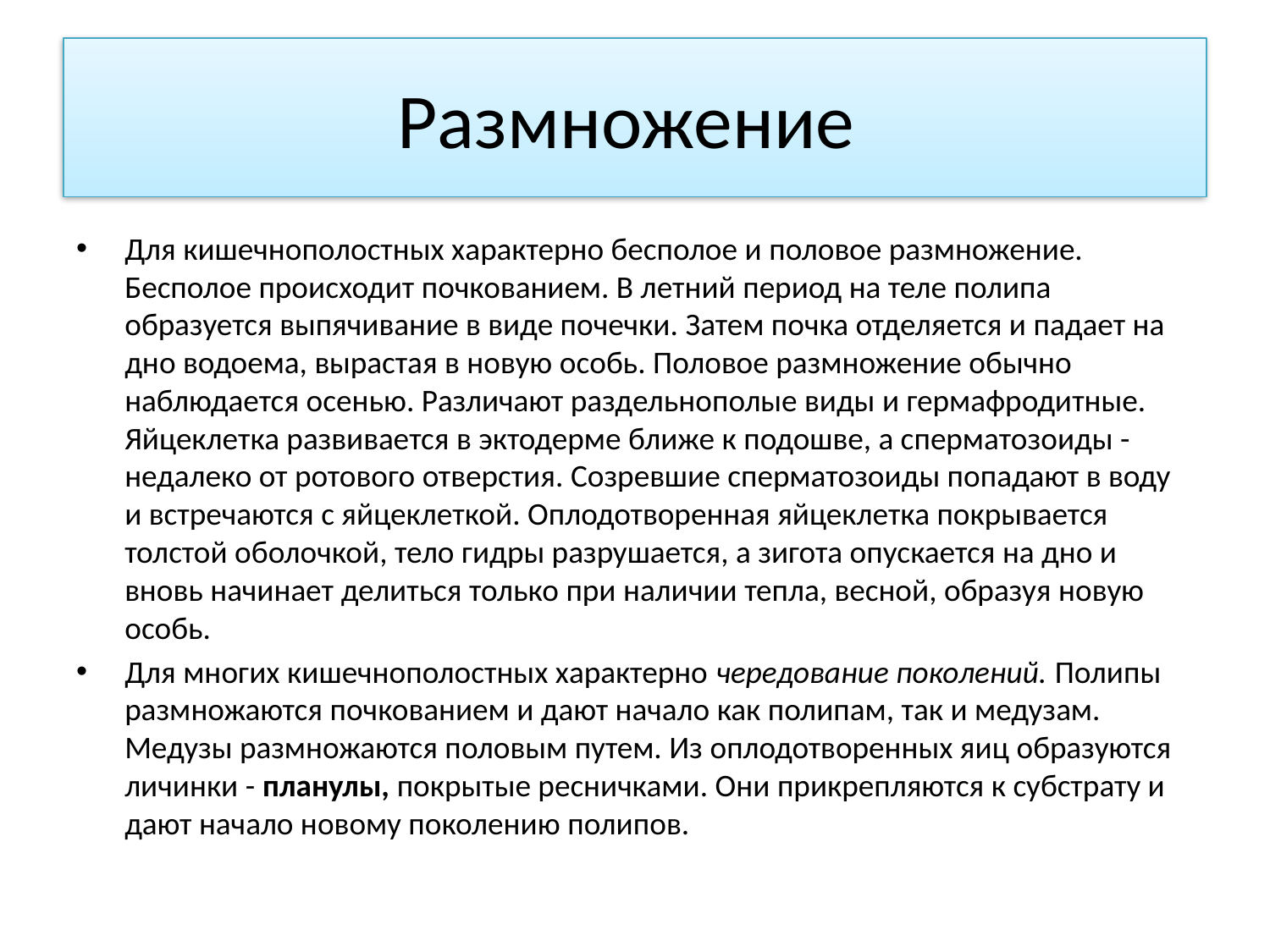

# Размножение
Для кишечнополостных характерно бесполое и половое размножение. Бесполое происходит почкованием. В летний период на теле полипа образуется выпячивание в виде почечки. Затем почка отделяется и падает на дно водоема, вырастая в новую особь. Половое размножение обычно наблюдается осенью. Различают раздельнополые виды и гермафродитные. Яйцеклетка развивается в эктодерме ближе к подошве, а сперматозоиды - недалеко от ротового отверстия. Созревшие сперматозоиды попадают в воду и встречаются с яйцеклеткой. Оплодотворенная яйцеклетка покрывается толстой оболочкой, тело гидры разрушается, а зигота опускается на дно и вновь начинает делиться только при наличии тепла, весной, образуя новую особь.
Для многих кишечнополостных характерно чередование поколений. Полипы размножаются почкованием и дают начало как полипам, так и медузам. Медузы размножаются половым путем. Из оплодотворенных яиц образуются личинки - планулы, покрытые ресничками. Они прикрепляются к субстрату и дают начало новому поколению полипов.